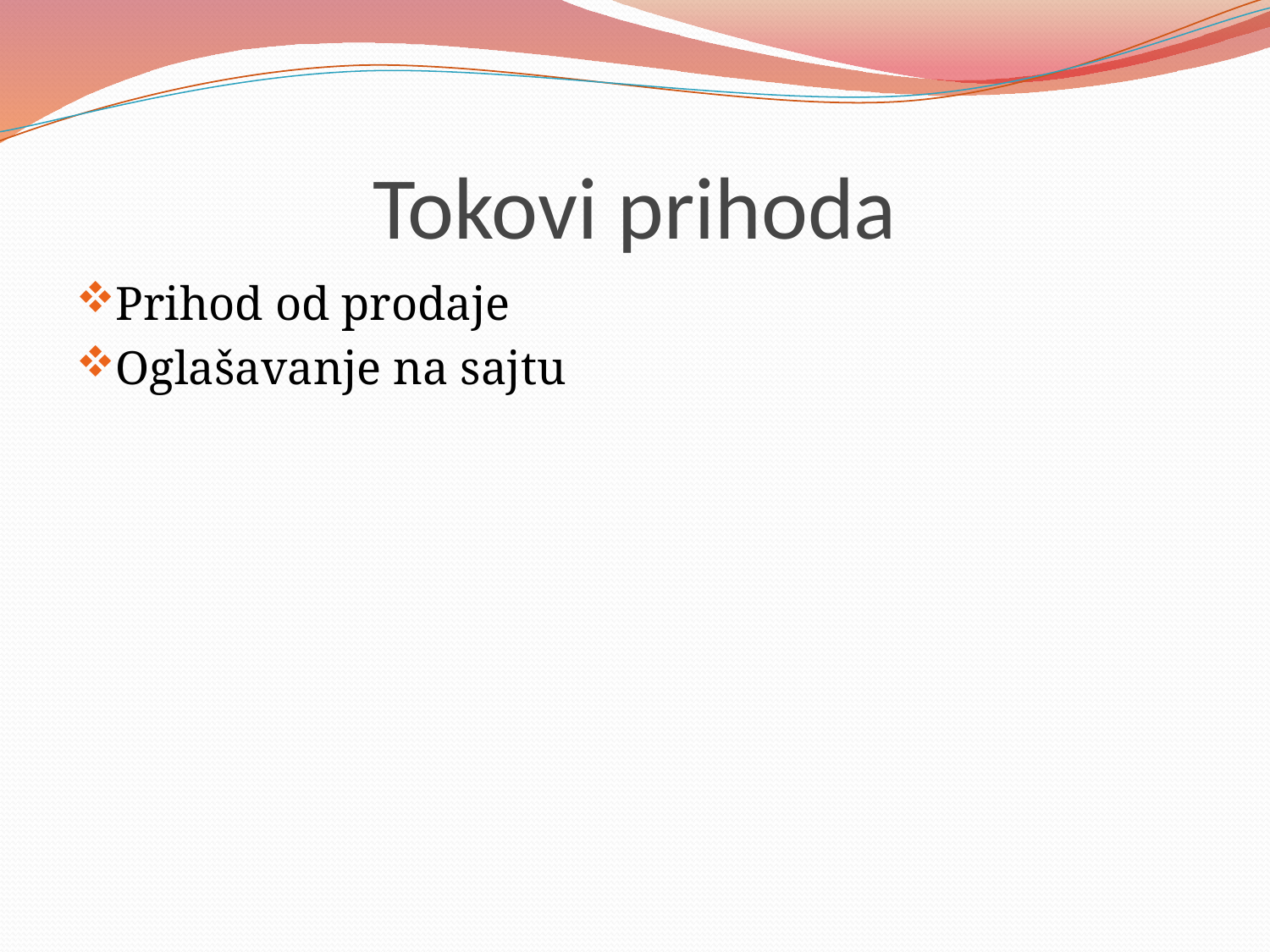

# Tokovi prihoda
Prihod od prodaje
Oglašavanje na sajtu